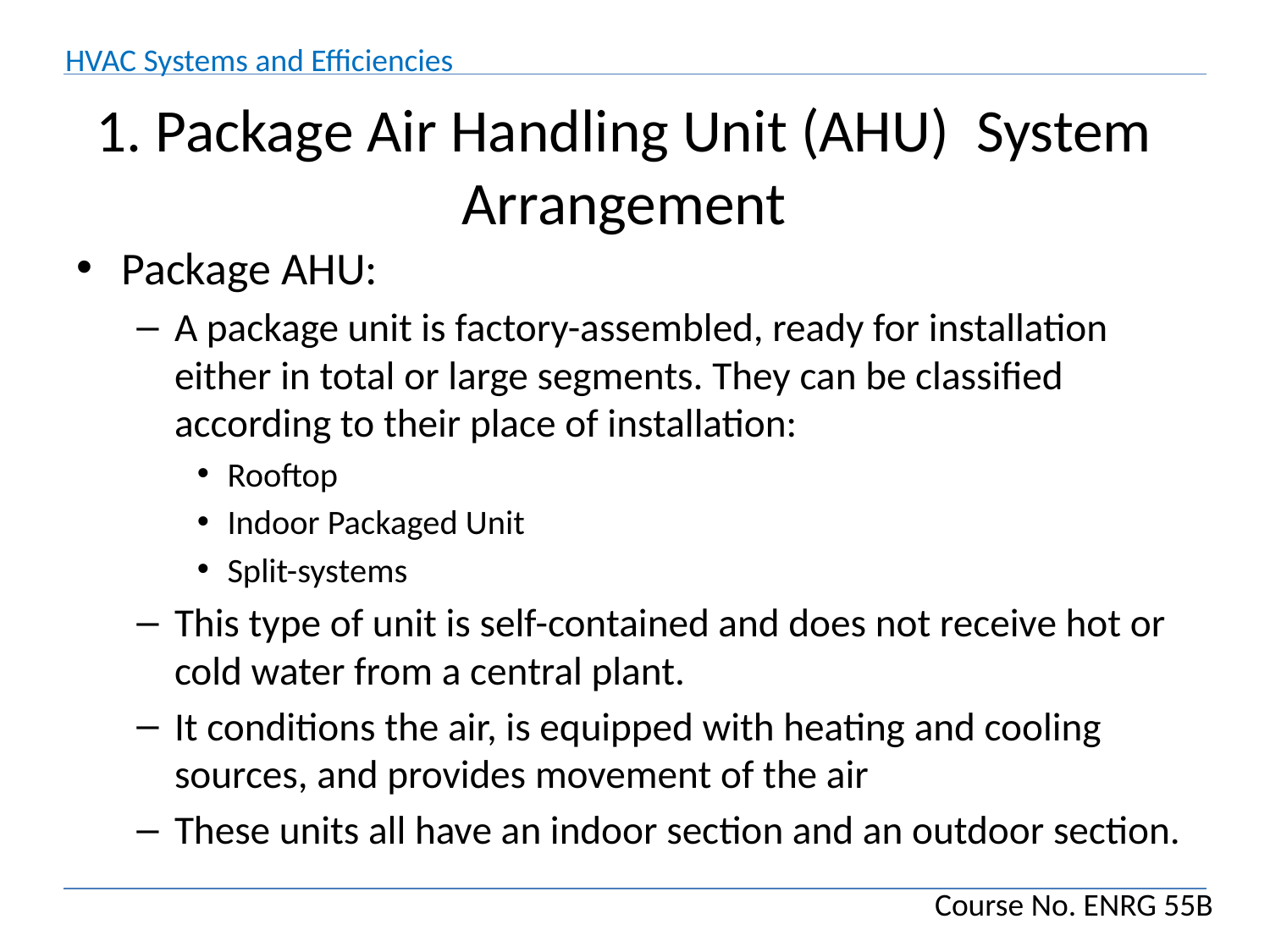

# 1. Package Air Handling Unit (AHU)  System Arrangement
Package AHU:
A package unit is factory-assembled, ready for installation either in total or large segments. They can be classified according to their place of installation:
Rooftop
Indoor Packaged Unit
Split-systems
This type of unit is self-contained and does not receive hot or cold water from a central plant.
It conditions the air, is equipped with heating and cooling sources, and provides movement of the air
These units all have an indoor section and an outdoor section.